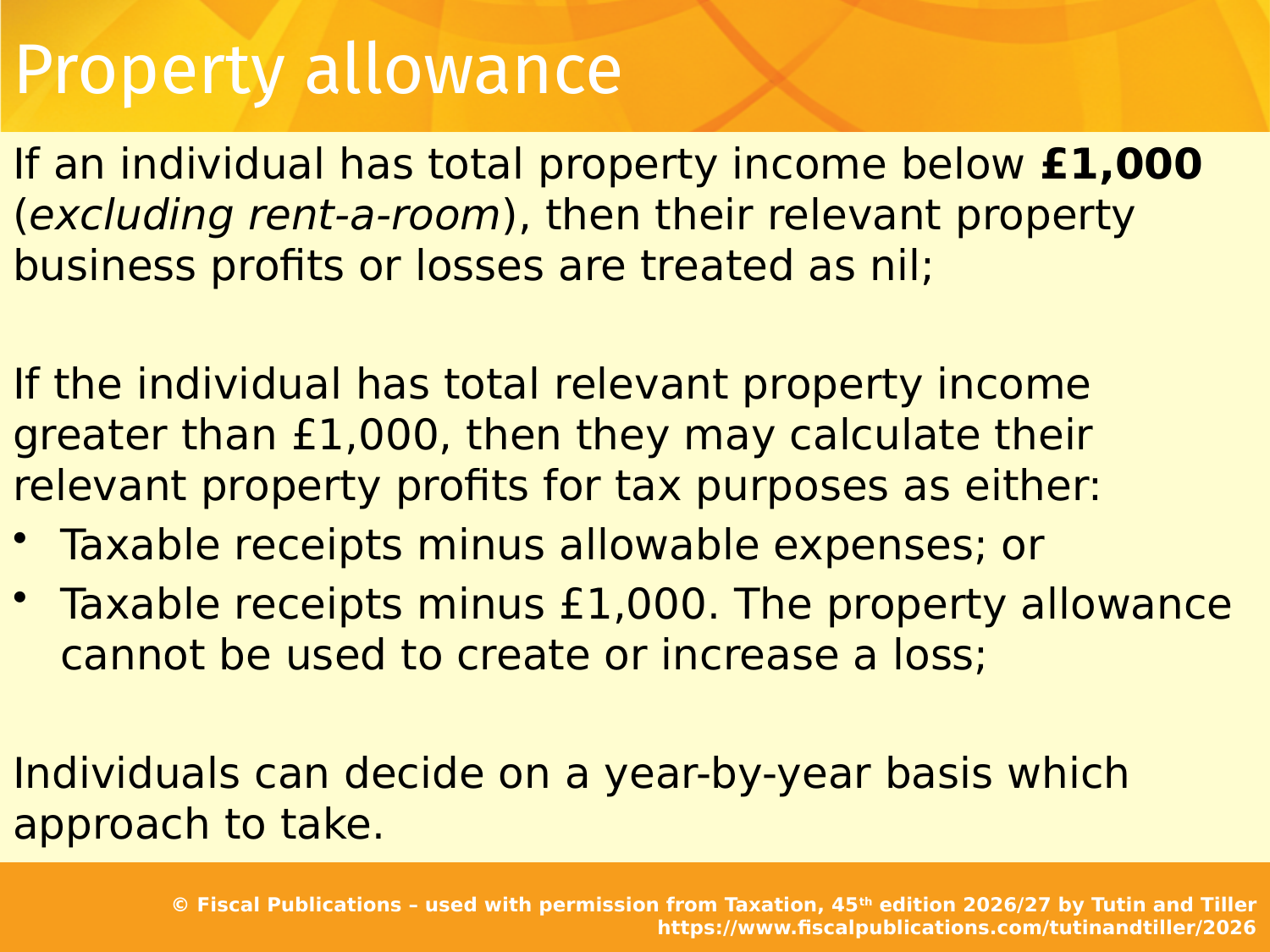

# Property allowance
If an individual has total property income below £1,000 (excluding rent-a-room), then their relevant property business profits or losses are treated as nil;

If the individual has total relevant property income greater than £1,000, then they may calculate their relevant property profits for tax purposes as either:
Taxable receipts minus allowable expenses; or
Taxable receipts minus £1,000. The property allowance cannot be used to create or increase a loss;

Individuals can decide on a year-by-year basis which approach to take.